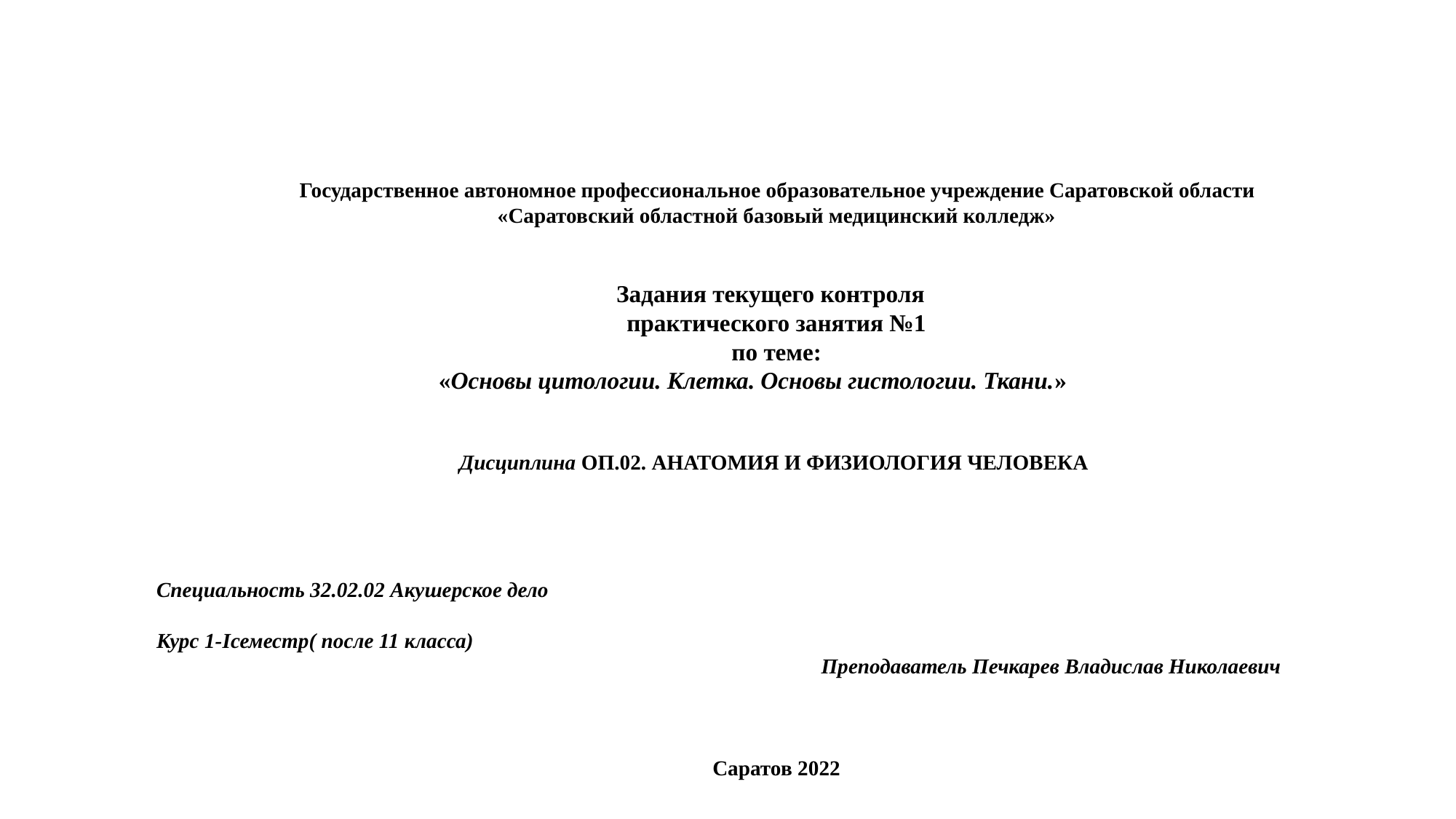

Государственное автономное профессиональное образовательное учреждение Саратовской области
«Саратовский областной базовый медицинский колледж»

Задания текущего контроля
практического занятия №1
по теме:
                                               «Основы цитологии. Клетка. Основы гистологии. Ткани.»

Дисциплина ОП.02. АНАТОМИЯ И ФИЗИОЛОГИЯ ЧЕЛОВЕКА

Специальность 32.02.02 Акушерское дело

Курс 1-Iсеместр( после 11 класса)
                                                                                                                              Преподаватель Печкарев Владислав Николаевич

Саратов 2022